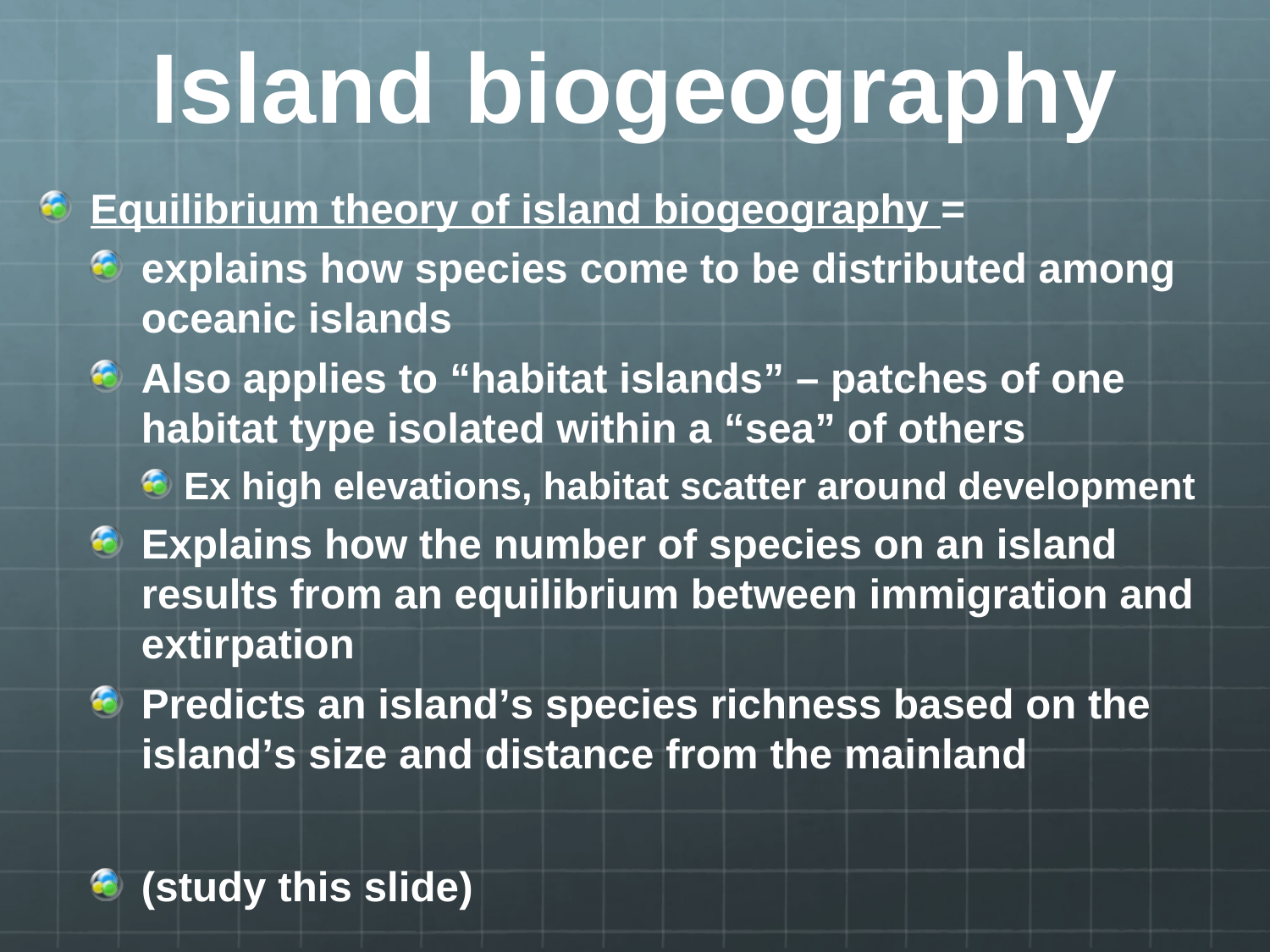

# Island biogeography
Equilibrium theory of island biogeography =
explains how species come to be distributed among oceanic islands
Also applies to “habitat islands” – patches of one habitat type isolated within a “sea” of others
Ex high elevations, habitat scatter around development
Explains how the number of species on an island results from an equilibrium between immigration and extirpation
Predicts an island’s species richness based on the island’s size and distance from the mainland

(study this slide)